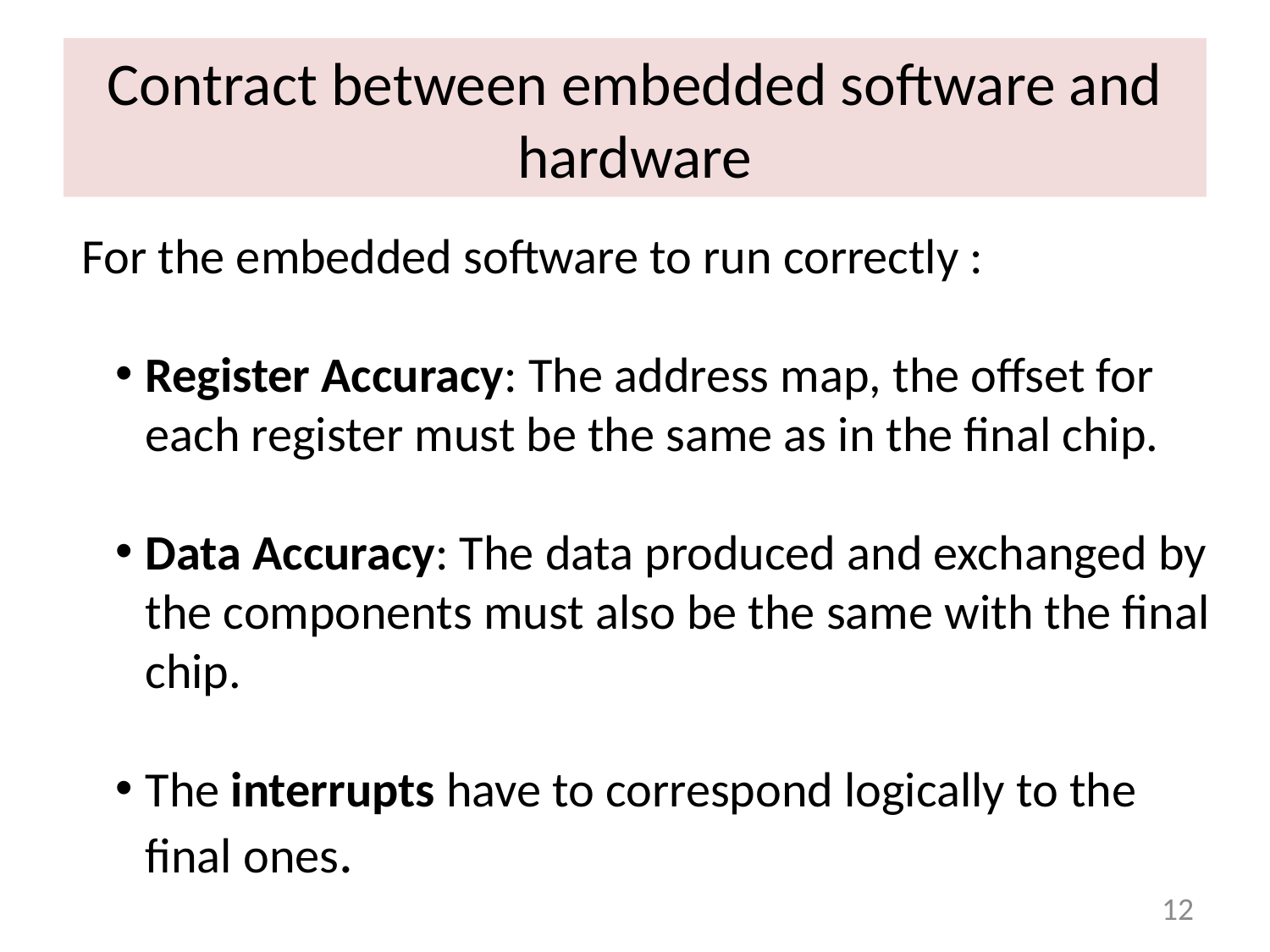

# Contract between embedded software and hardware
For the embedded software to run correctly :

Register Accuracy: The address map, the offset for each register must be the same as in the final chip.

Data Accuracy: The data produced and exchanged by the components must also be the same with the final chip.

The interrupts have to correspond logically to the final ones.
12